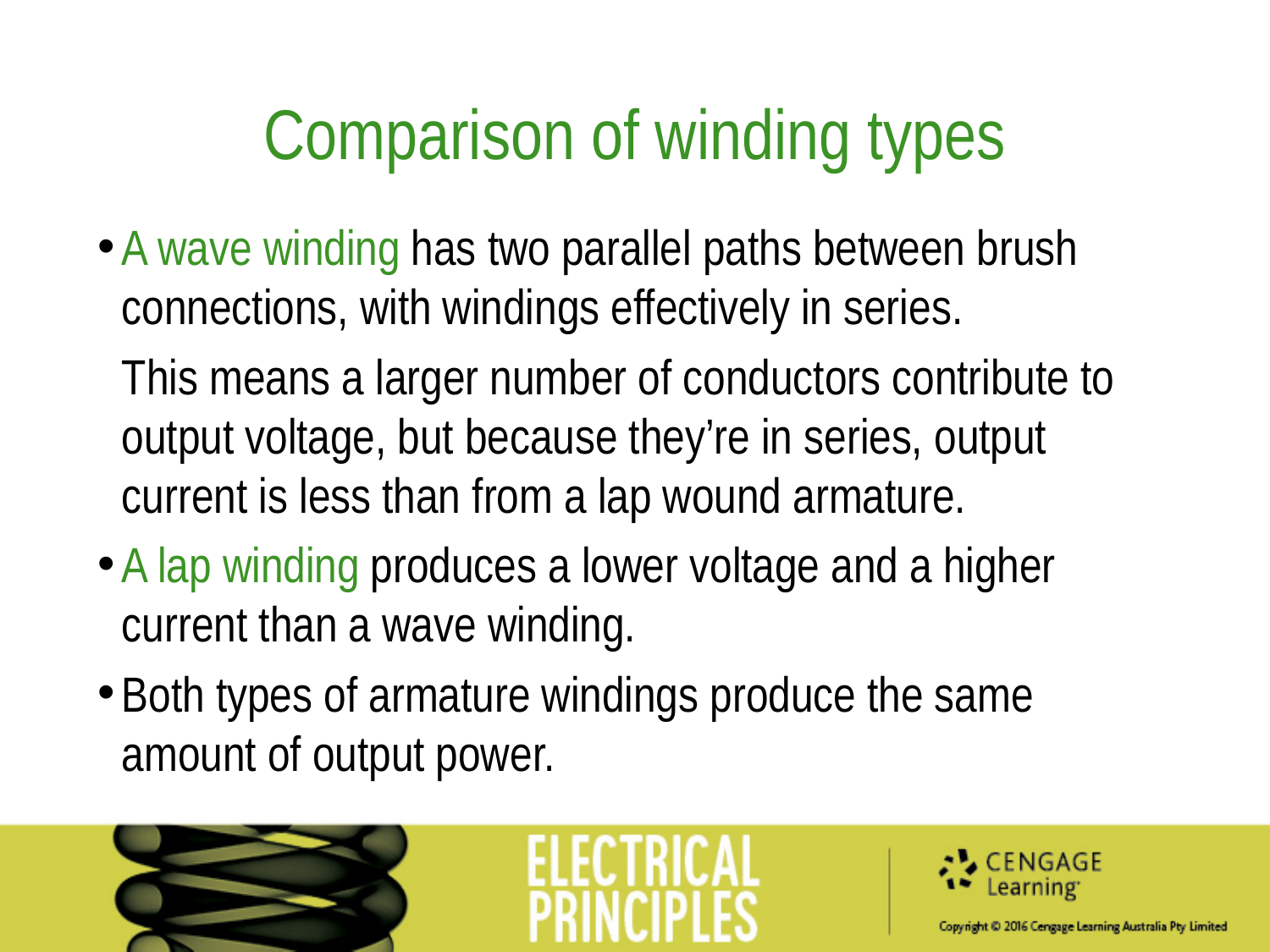

Comparison of winding types
A wave winding has two parallel paths between brush connections, with windings effectively in series.
This means a larger number of conductors contribute to output voltage, but because they’re in series, output current is less than from a lap wound armature.
A lap winding produces a lower voltage and a higher current than a wave winding.
Both types of armature windings produce the same amount of output power.